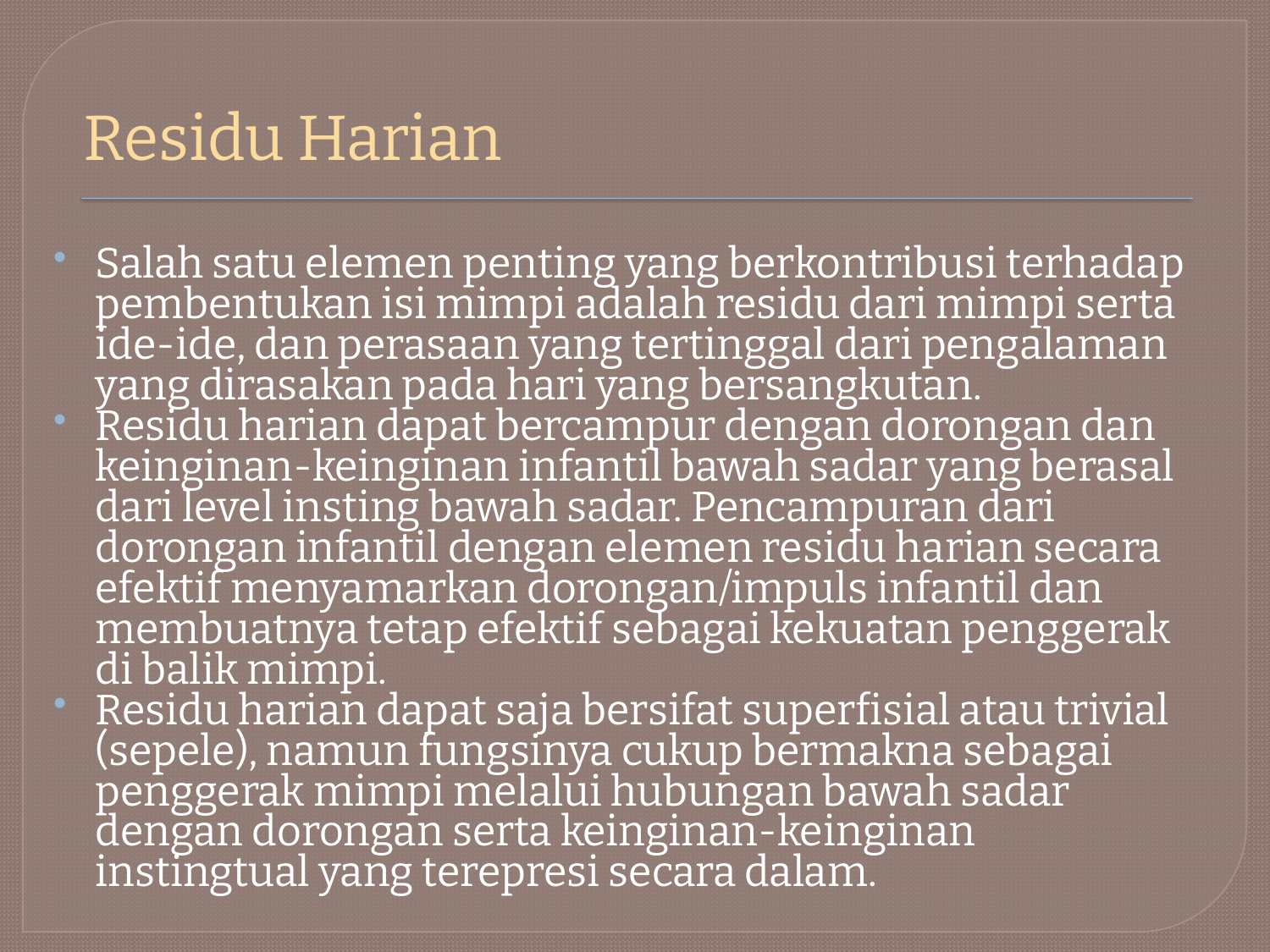

# Residu Harian

Salah satu elemen penting yang berkontribusi terhadap pembentukan isi mimpi adalah residu dari mimpi serta ide-ide, dan perasaan yang tertinggal dari pengalaman yang dirasakan pada hari yang bersangkutan.
Residu harian dapat bercampur dengan dorongan dan keinginan-keinginan infantil bawah sadar yang berasal dari level insting bawah sadar. Pencampuran dari dorongan infantil dengan elemen residu harian secara efektif menyamarkan dorongan/impuls infantil dan membuatnya tetap efektif sebagai kekuatan penggerak di balik mimpi.
Residu harian dapat saja bersifat superfisial atau trivial (sepele), namun fungsinya cukup bermakna sebagai penggerak mimpi melalui hubungan bawah sadar dengan dorongan serta keinginan-keinginan instingtual yang terepresi secara dalam.